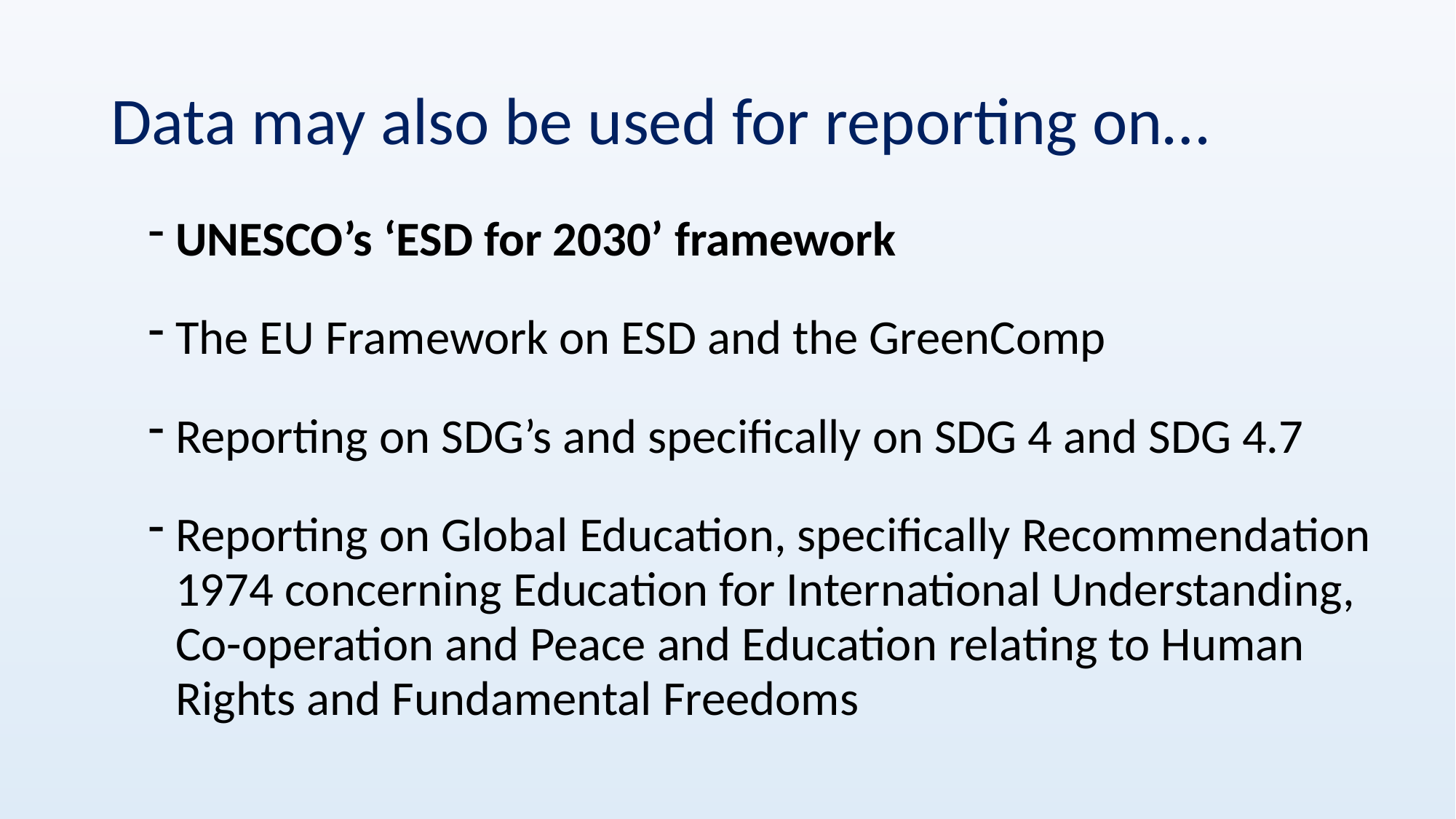

# Data may also be used for reporting on…
UNESCO’s ‘ESD for 2030’ framework
The EU Framework on ESD and the GreenComp
Reporting on SDG’s and specifically on SDG 4 and SDG 4.7
Reporting on Global Education, specifically Recommendation
1974 concerning Education for International Understanding,
Co-operation and Peace and Education relating to Human
Rights and Fundamental Freedoms